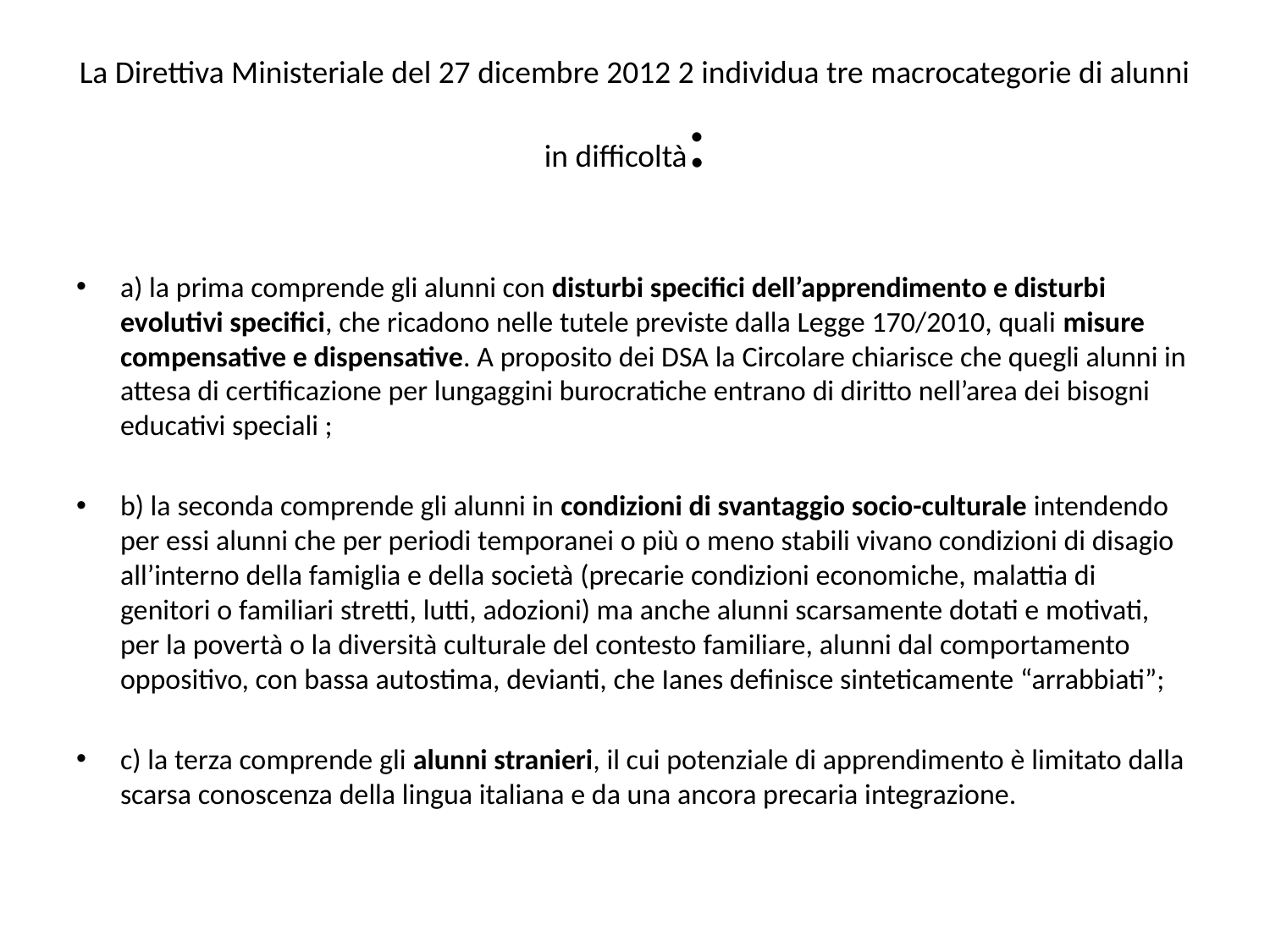

# La Direttiva Ministeriale del 27 dicembre 2012 2 individua tre macrocategorie di alunni in difficoltà:

a) la prima comprende gli alunni con disturbi specifici dell’apprendimento e disturbi evolutivi specifici, che ricadono nelle tutele previste dalla Legge 170/2010, quali misure compensative e dispensative. A proposito dei DSA la Circolare chiarisce che quegli alunni in attesa di certificazione per lungaggini burocratiche entrano di diritto nell’area dei bisogni educativi speciali ;

b) la seconda comprende gli alunni in condizioni di svantaggio socio-culturale intendendo per essi alunni che per periodi temporanei o più o meno stabili vivano condizioni di disagio all’interno della famiglia e della società (precarie condizioni economiche, malattia di genitori o familiari stretti, lutti, adozioni) ma anche alunni scarsamente dotati e motivati, per la povertà o la diversità culturale del contesto familiare, alunni dal comportamento oppositivo, con bassa autostima, devianti, che Ianes definisce sinteticamente “arrabbiati”;

c) la terza comprende gli alunni stranieri, il cui potenziale di apprendimento è limitato dalla scarsa conoscenza della lingua italiana e da una ancora precaria integrazione.